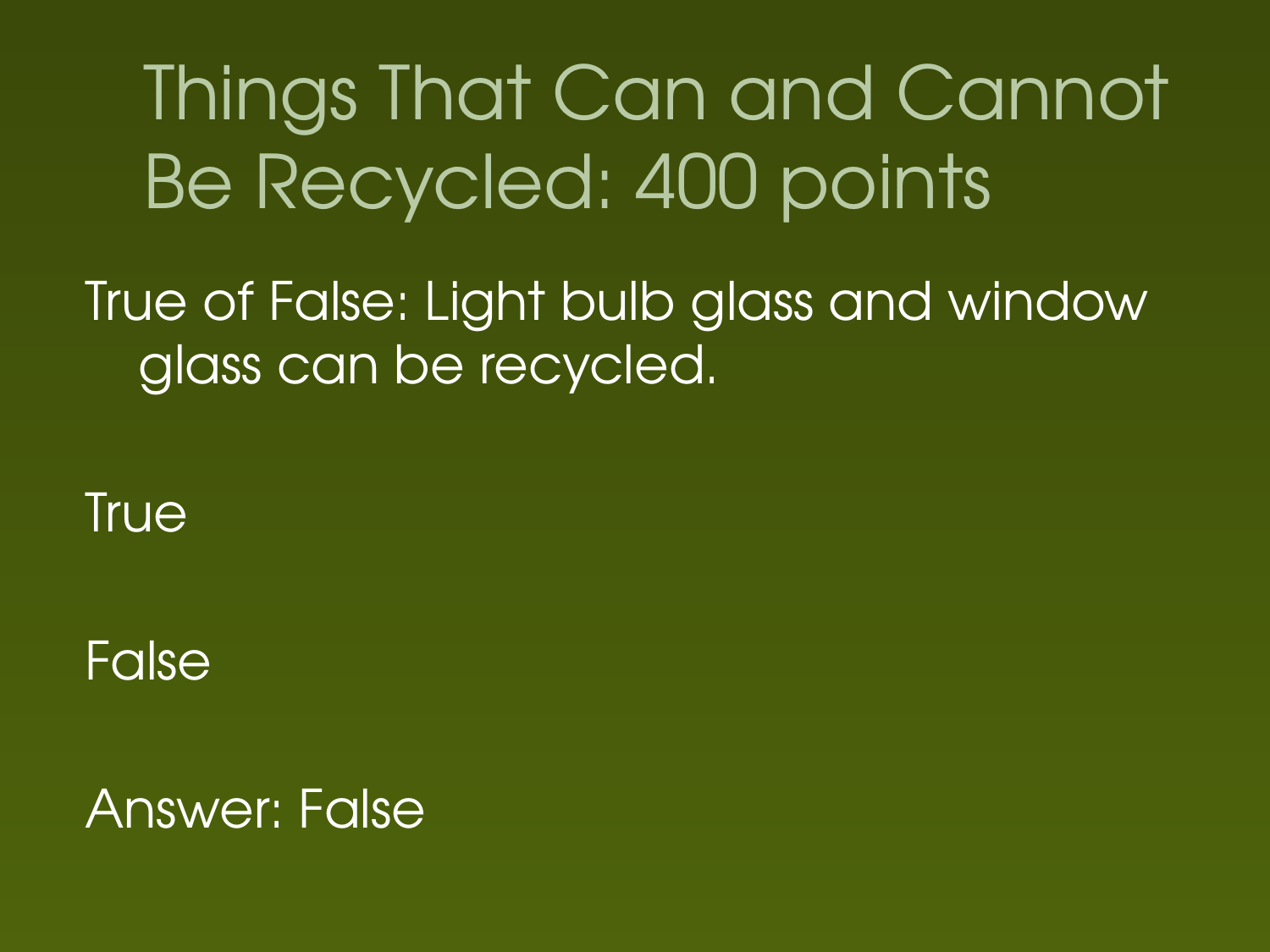

# Things That Can and Cannot Be Recycled: 400 points
True of False: Light bulb glass and window glass can be recycled.

True

False

Answer: False